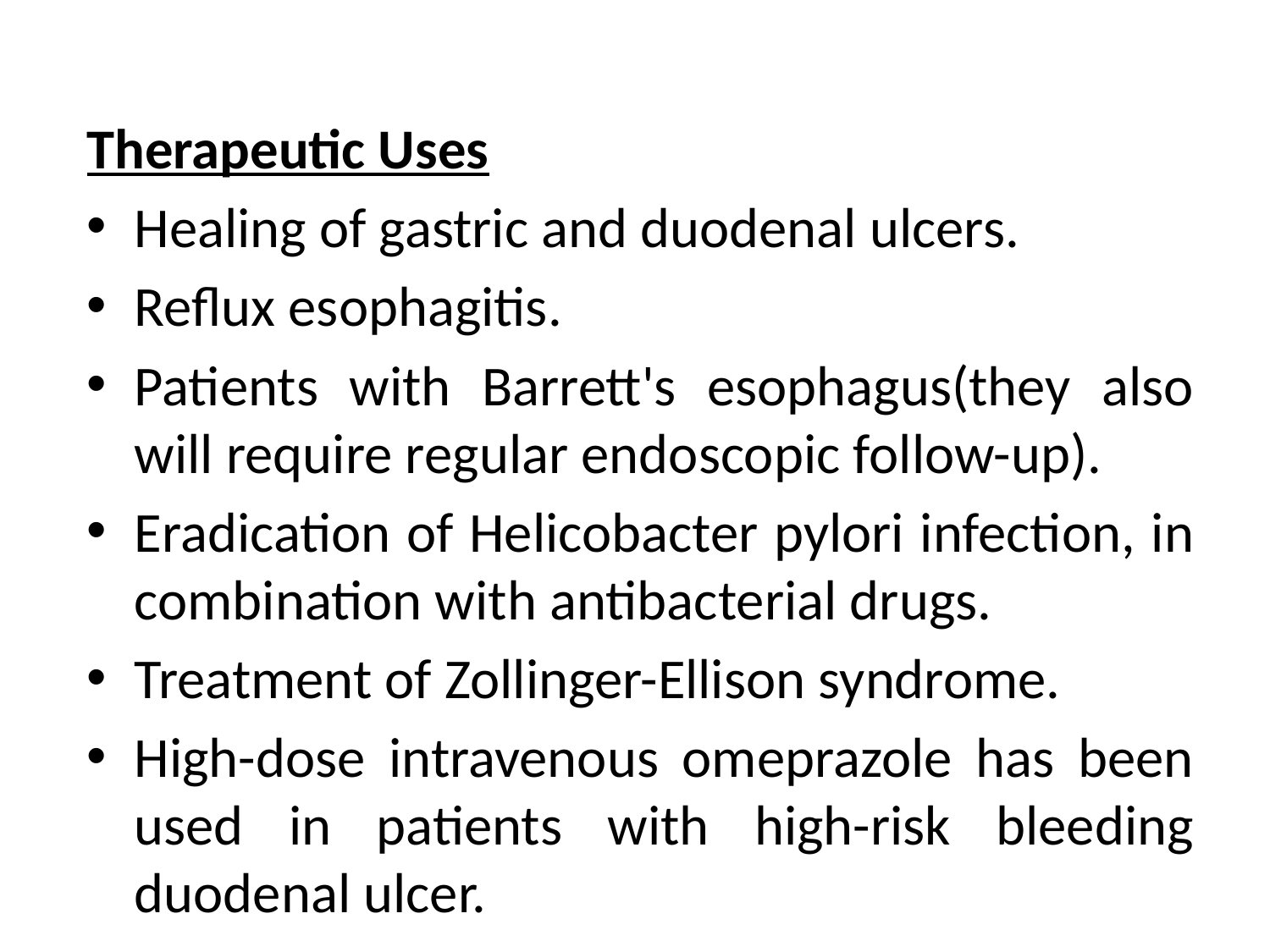

Therapeutic Uses
Healing of gastric and duodenal ulcers.
Reflux esophagitis.
Patients with Barrett's esophagus(they also will require regular endoscopic follow-up).
Eradication of Helicobacter pylori infection, in combination with antibacterial drugs.
Treatment of Zollinger-Ellison syndrome.
High-dose intravenous omeprazole has been used in patients with high-risk bleeding duodenal ulcer.